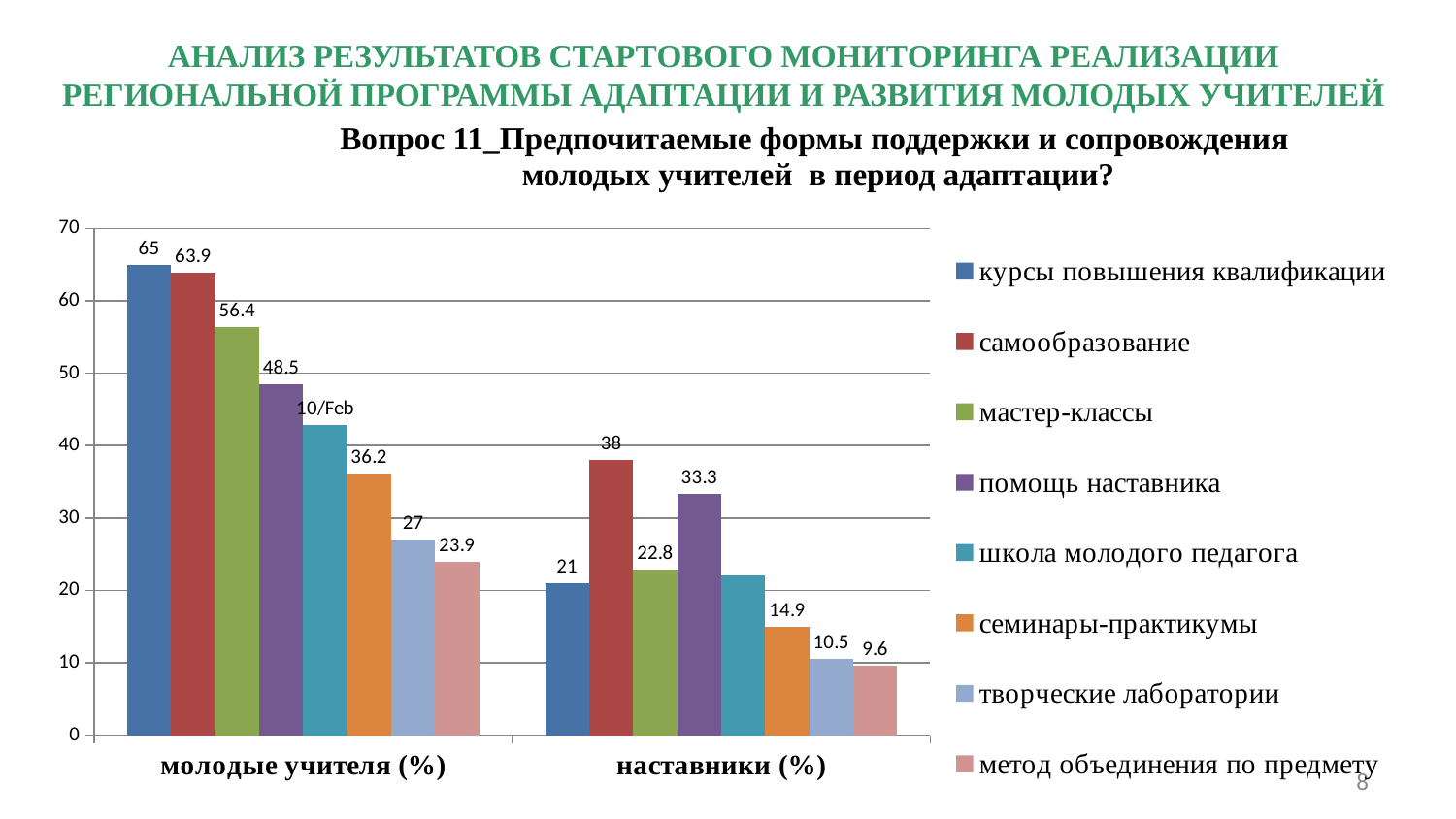

# АНАЛИЗ РЕЗУЛЬТАТОВ СТАРТОВОГО МОНИТОРИНГА РЕАЛИЗАЦИИ РЕГИОНАЛЬНОЙ ПРОГРАММЫ АДАПТАЦИИ И РАЗВИТИЯ МОЛОДЫХ УЧИТЕЛЕЙ
| Вопрос 11\_Предпочитаемые формы поддержки и сопровождения молодых учителей в период адаптации? |
| --- |

### Chart

| Category | курсы повышения квалификации | самообразование | мастер-классы | помощь наставника | школа молодого педагога | семинары-практикумы | творческие лаборатории | метод объединения по предмету |
|---|---|---|---|---|---|---|---|---|
| молодые учителя (%) | 65.0 | 63.9 | 56.4 | 48.5 | 42.9 | 36.2 | 27.0 | 23.9 |
| наставники (%) | 21.0 | 38.0 | 22.8 | 33.300000000000004 | 22.0 | 14.9 | 10.5 | 9.6 |
8